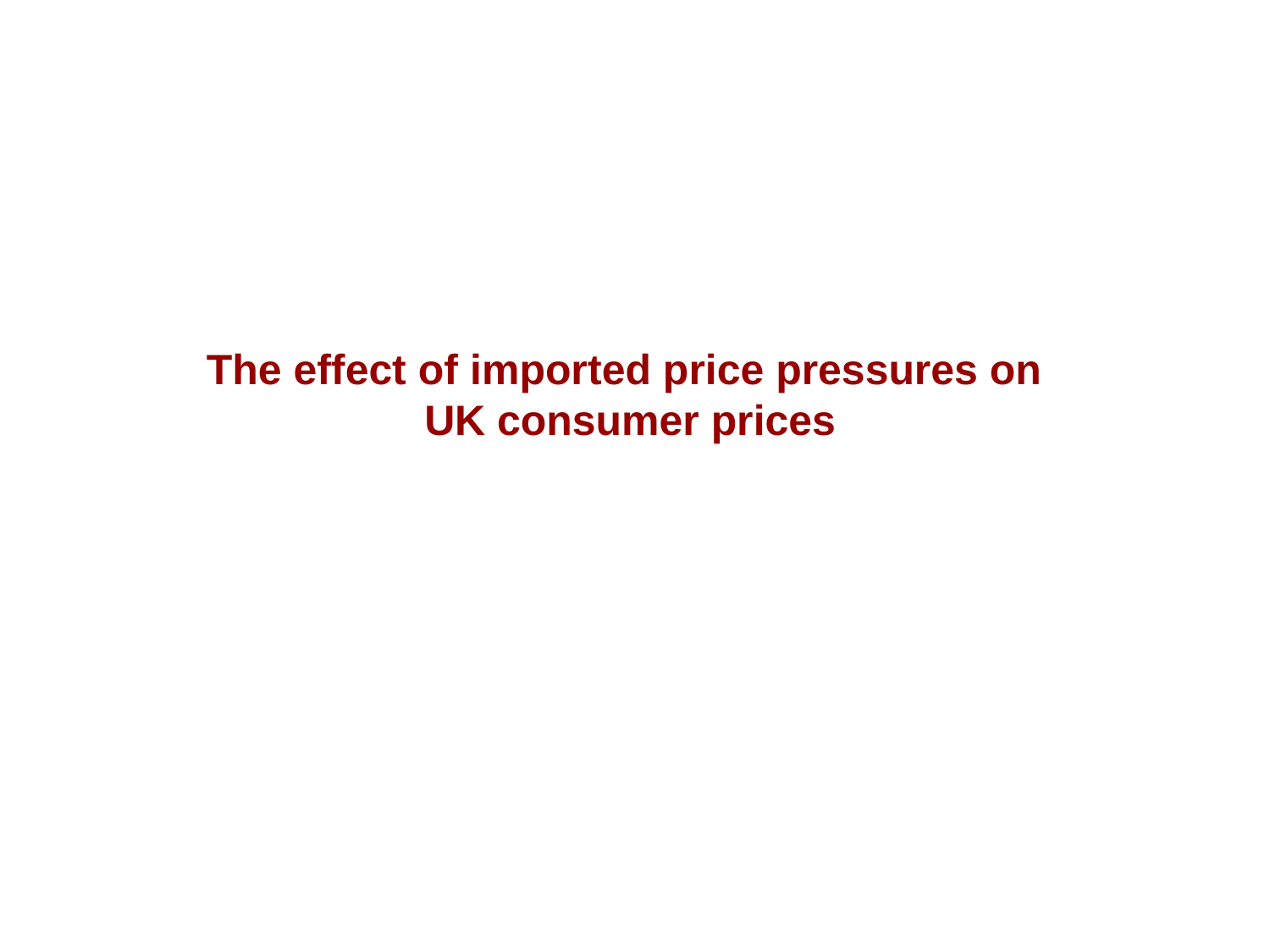

The effect of imported price pressures on
UK consumer prices